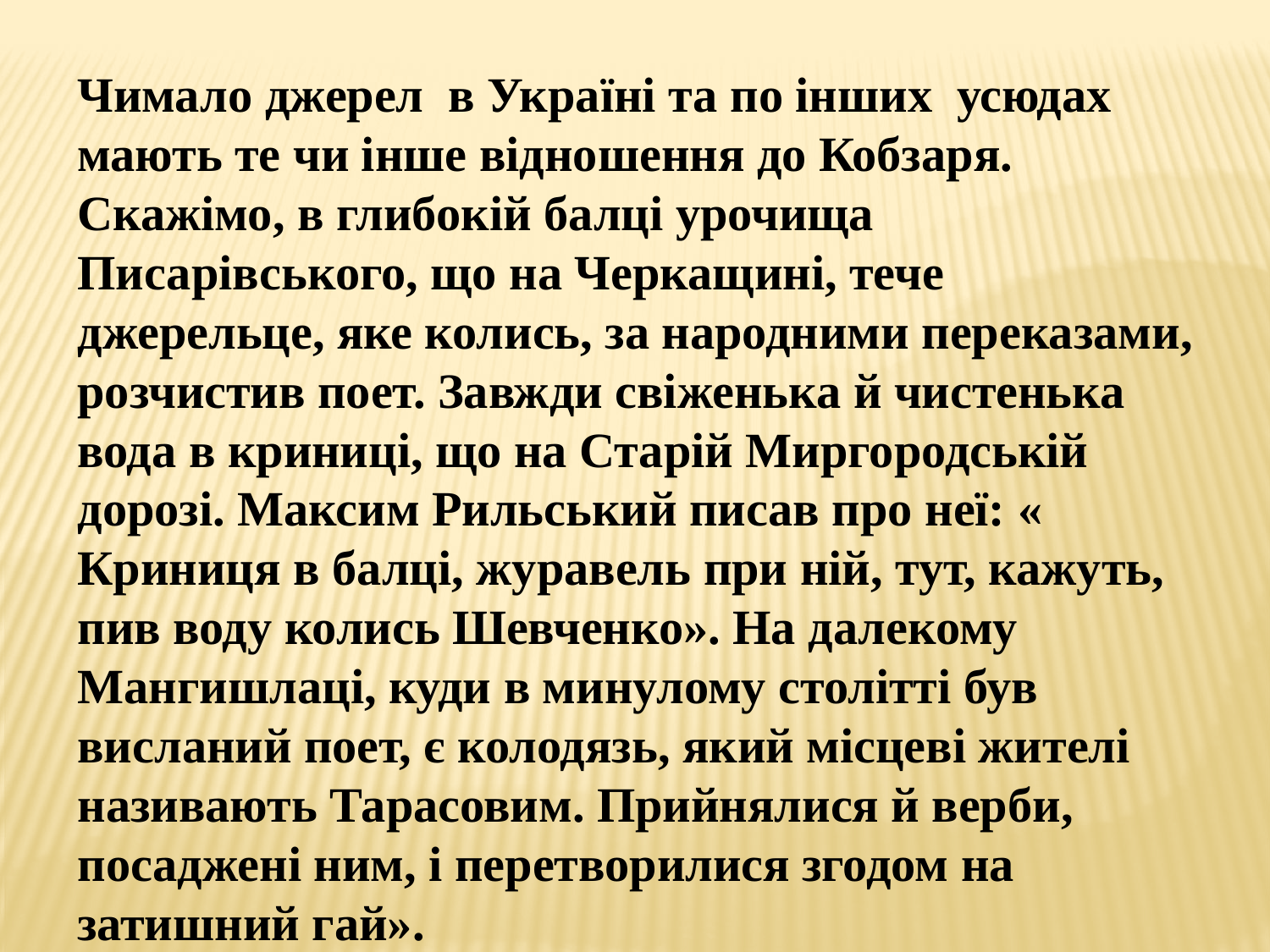

Чимало джерел  в Україні та по інших  усюдах  мають те чи інше відношення до Кобзаря. Скажімо, в глибокій балці урочища Писарівського, що на Черкащині, тече  джерельце, яке колись, за народними переказами, розчистив поет. Завжди свіженька й чистенька вода в криниці, що на Старій Миргородській дорозі. Максим Рильський писав про неї: « Криниця в балці, журавель при ній, тут, кажуть, пив воду колись Шевченко». На далекому Мангишлаці, куди в минулому столітті був висланий поет, є колодязь, який місцеві жителі називають Тарасовим. Прийнялися й верби, посаджені ним, і перетворилися згодом на затишний гай».